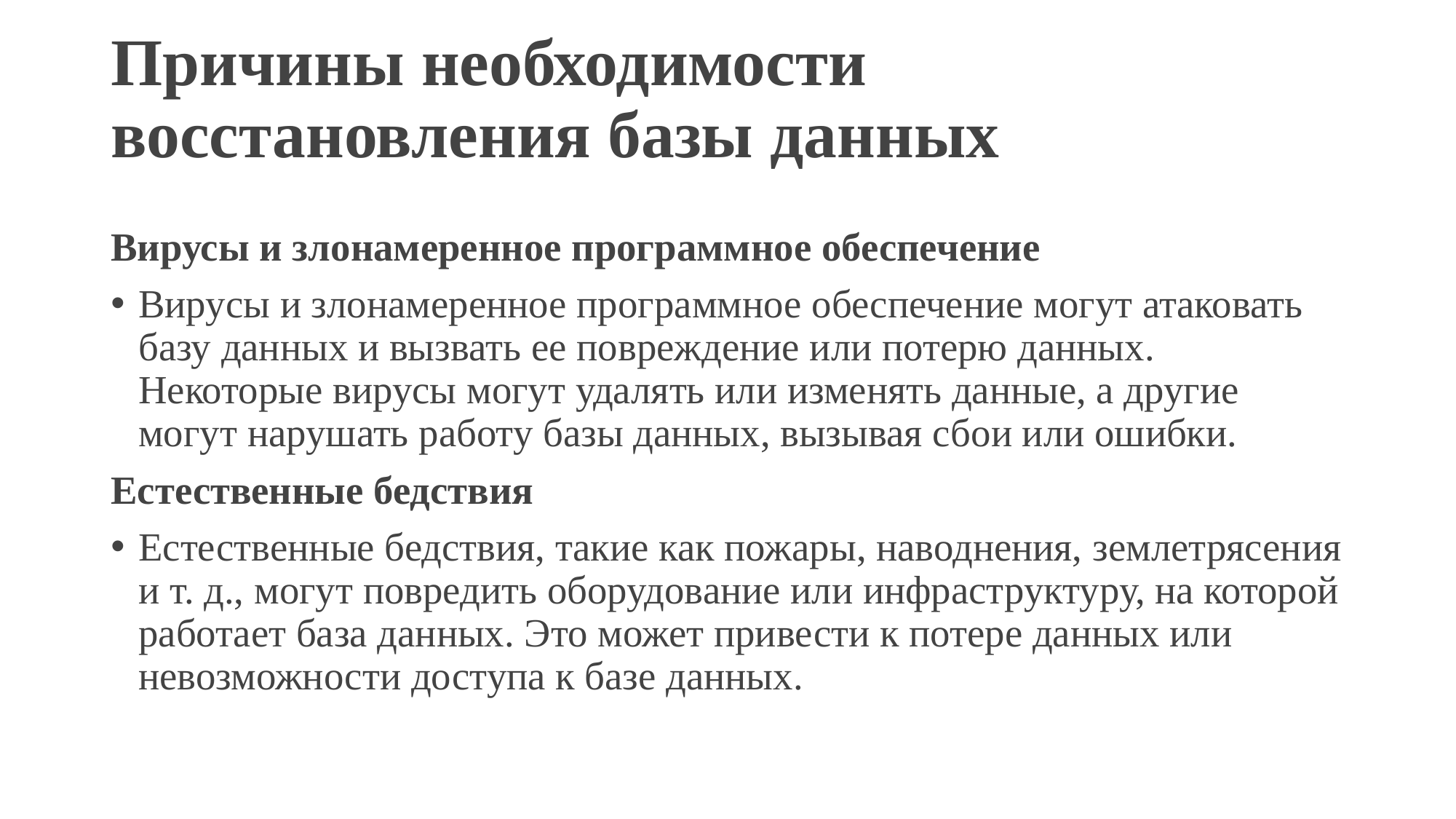

# Причины необходимости восстановления базы данных
Вирусы и злонамеренное программное обеспечение
Вирусы и злонамеренное программное обеспечение могут атаковать базу данных и вызвать ее повреждение или потерю данных. Некоторые вирусы могут удалять или изменять данные, а другие могут нарушать работу базы данных, вызывая сбои или ошибки.
Естественные бедствия
Естественные бедствия, такие как пожары, наводнения, землетрясения и т. д., могут повредить оборудование или инфраструктуру, на которой работает база данных. Это может привести к потере данных или невозможности доступа к базе данных.